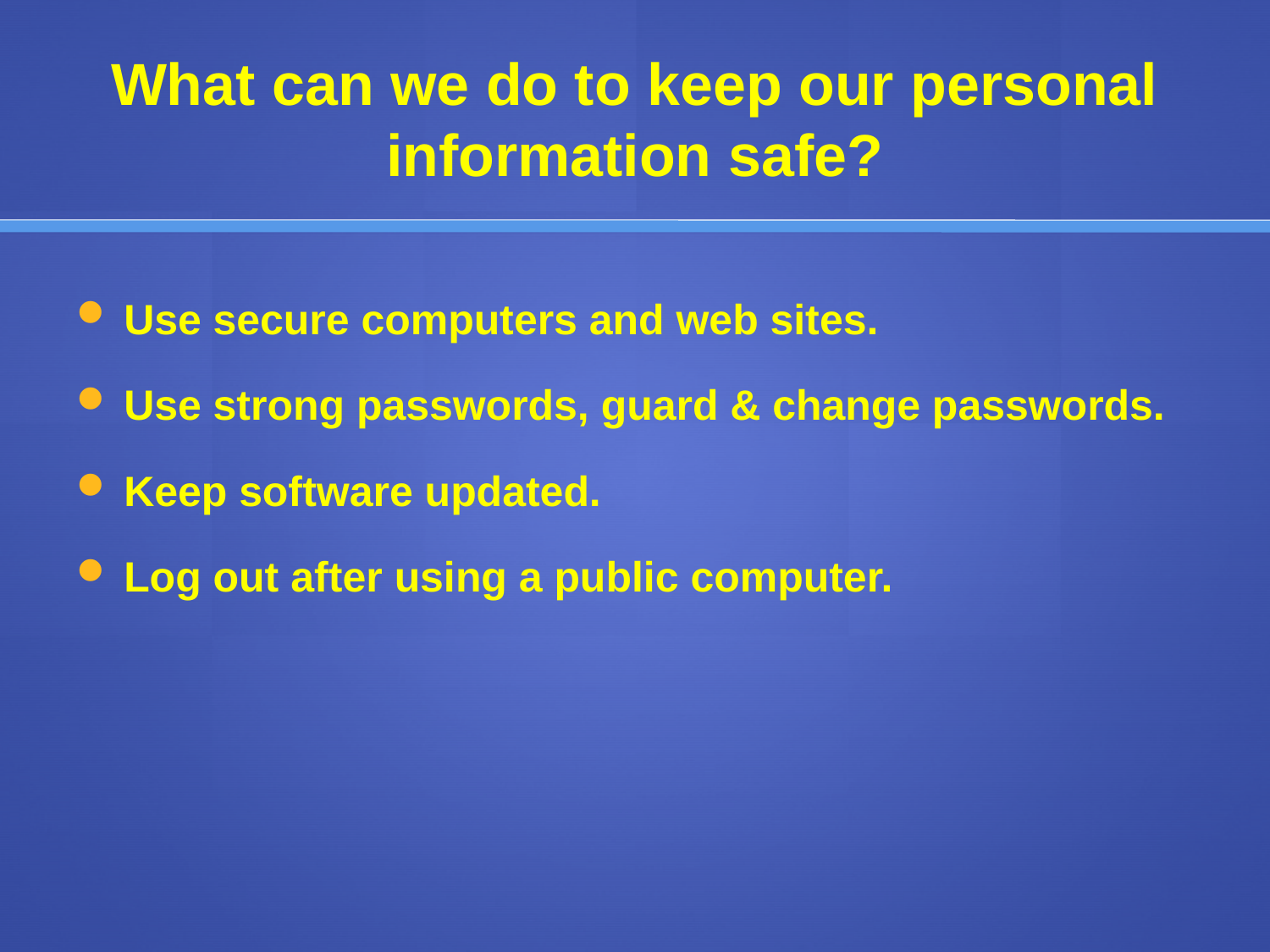

# What can we do to keep our personal information safe?
Use secure computers and web sites.
Use strong passwords, guard & change passwords.
Keep software updated.
Log out after using a public computer.